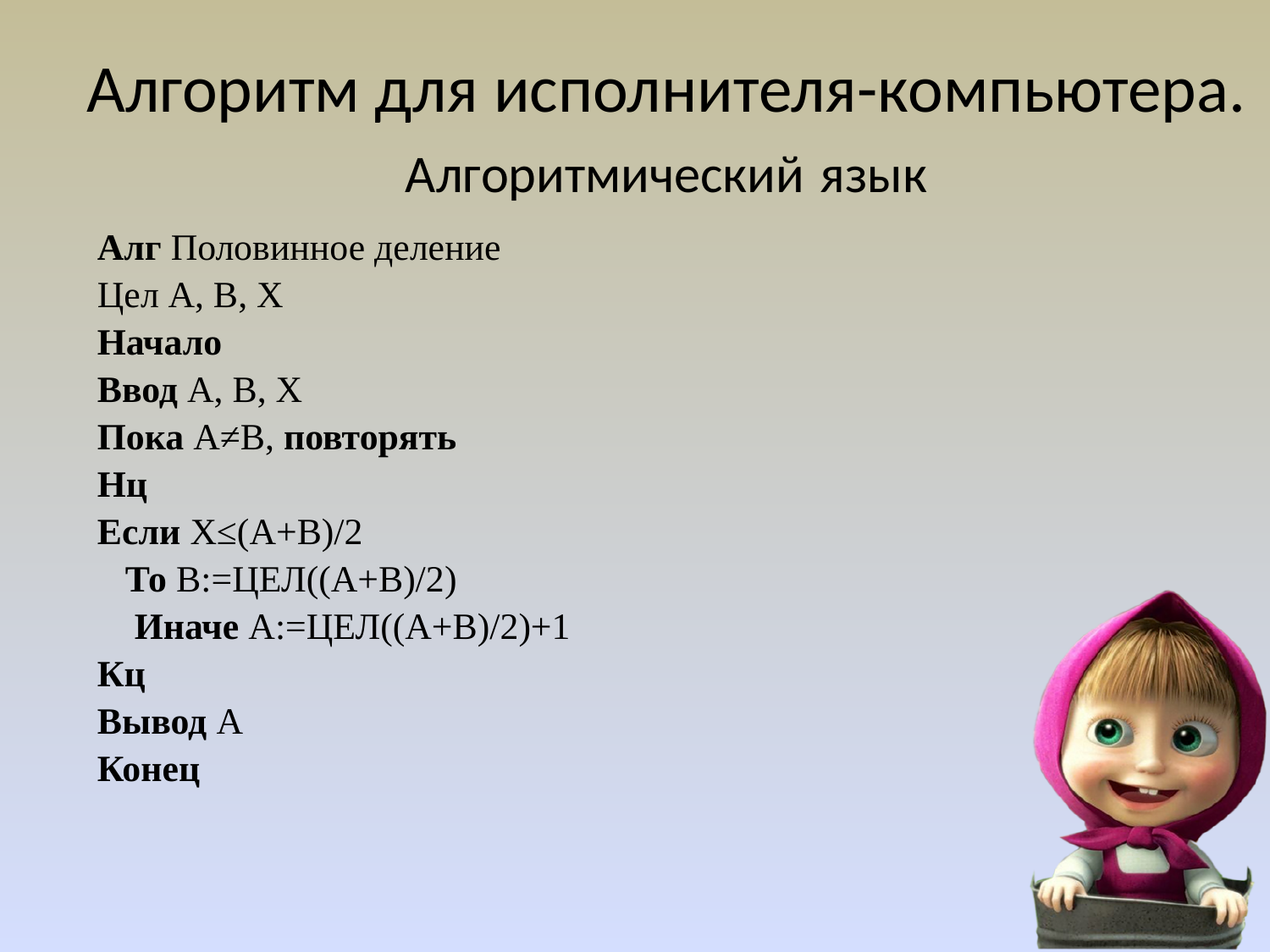

Алгоритм для исполнителя-компьютера.
Алгоритмический язык
Алг Половинное деление
Цел А, В, Х
Начало
Ввод А, В, Х
Пока А≠В, повторять
Нц
Если Х≤(А+В)/2
   То В:=ЦЕЛ((А+В)/2)
    Иначе А:=ЦЕЛ((А+В)/2)+1
Кц
Вывод А
Конец